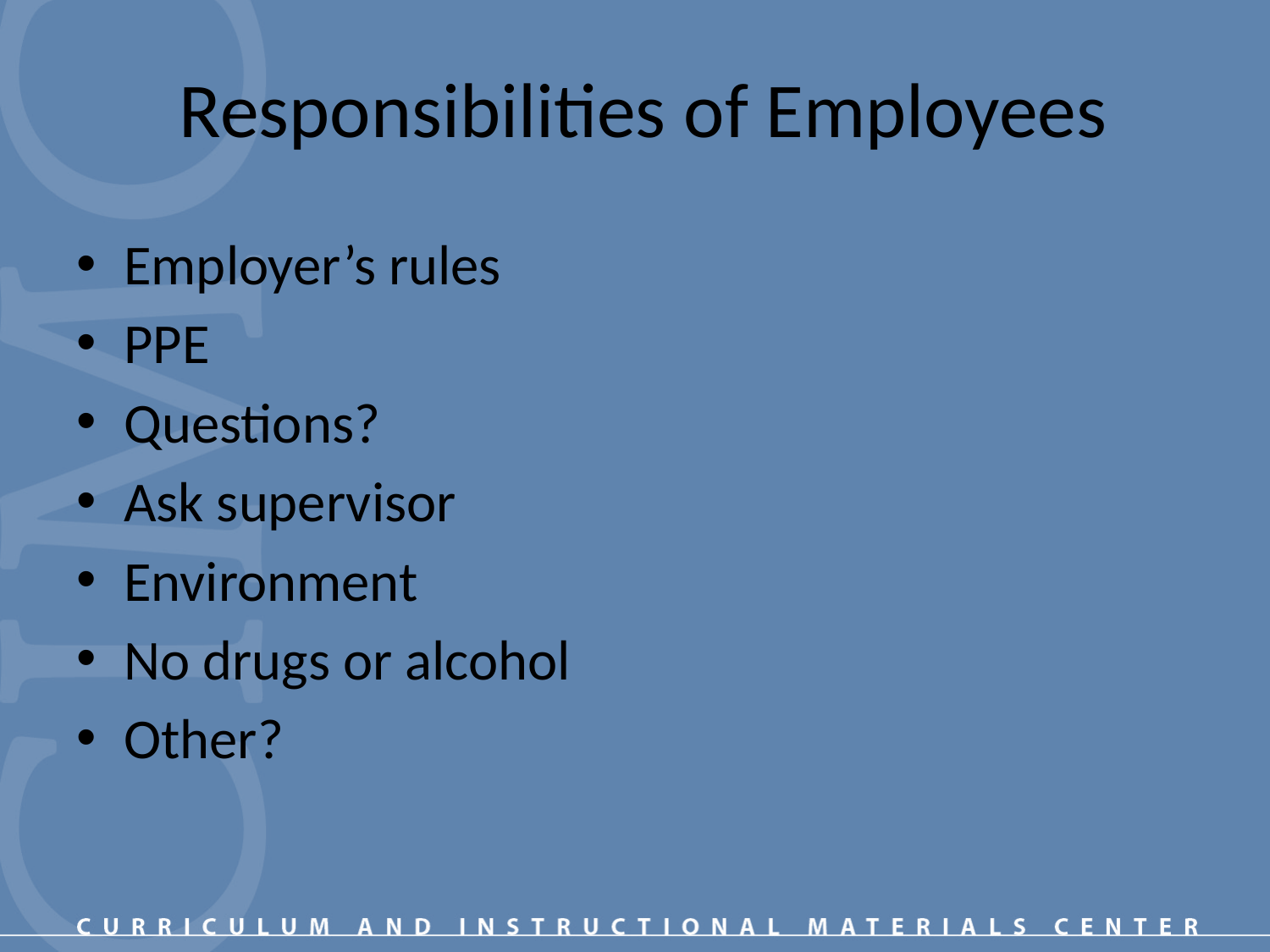

# Responsibilities of Employees
Employer’s rules
PPE
Questions?
Ask supervisor
Environment
No drugs or alcohol
Other?